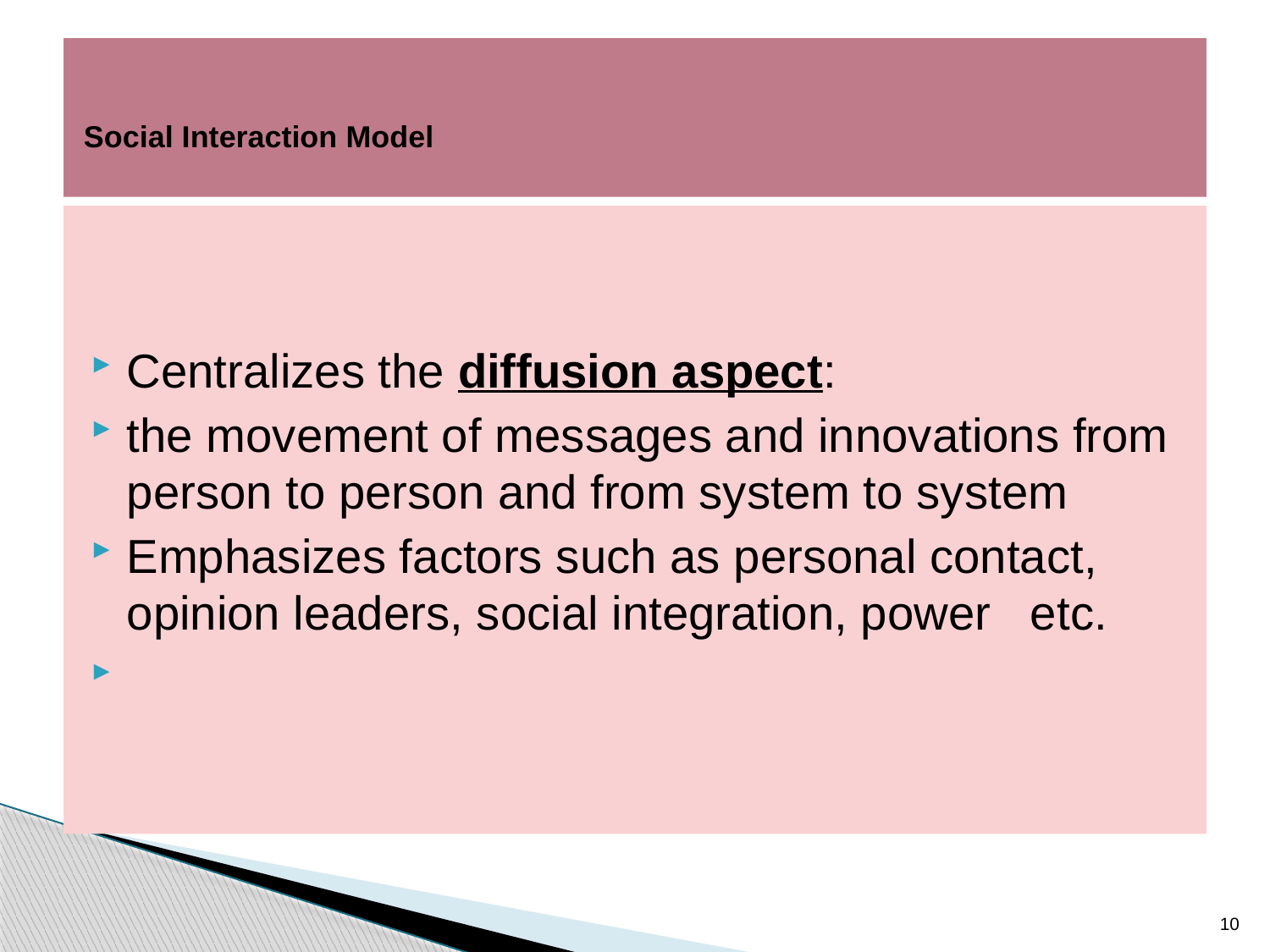

# Social Interaction Model

Centralizes the diffusion aspect:
the movement of messages and innovations from person to person and from system to system
Emphasizes factors such as personal contact, opinion leaders, social integration, power   etc.

10